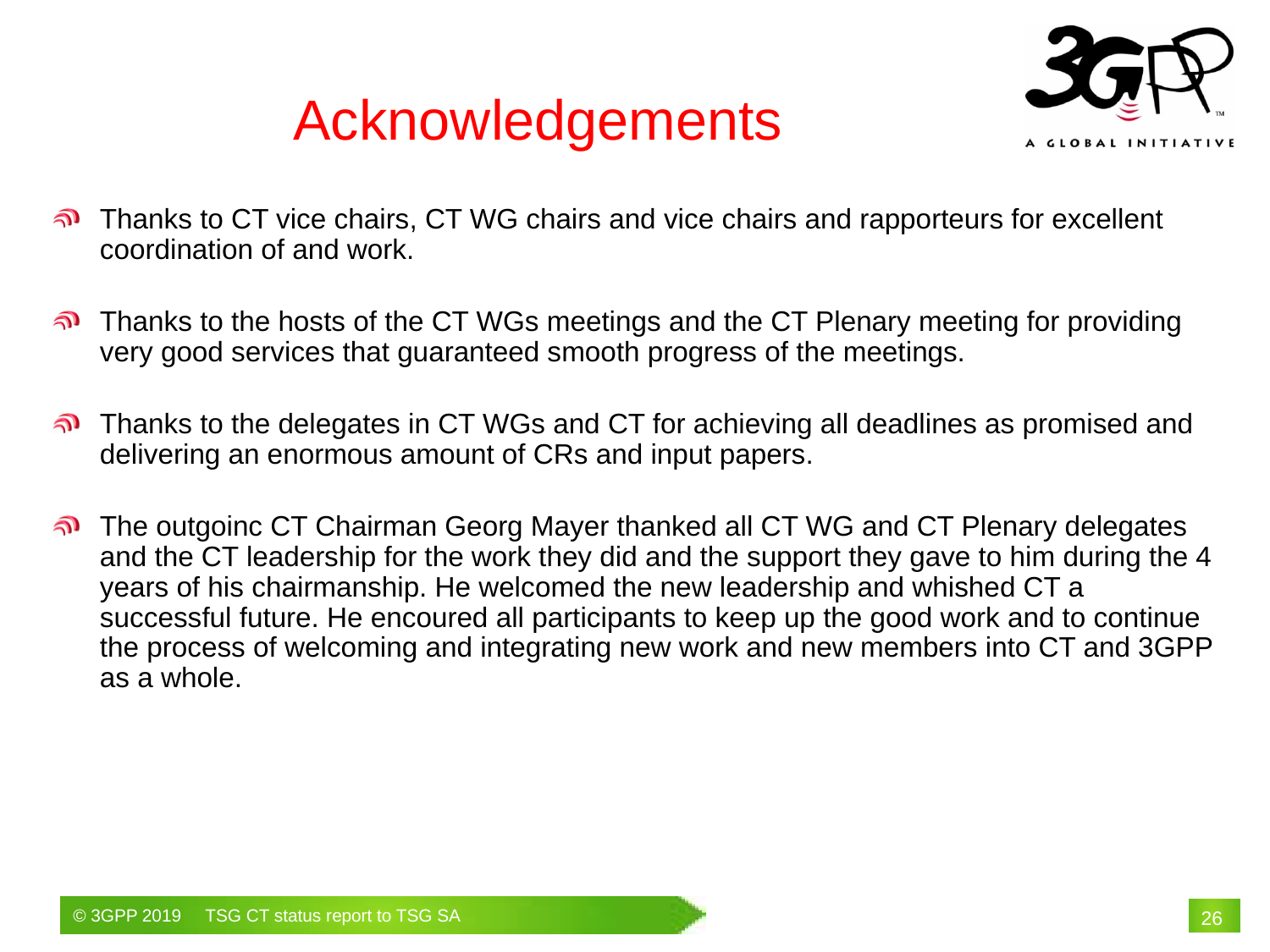

Acknowledgements

Thanks to CT vice chairs, CT WG chairs and vice chairs and rapporteurs for excellent coordination of and work.

Thanks to the hosts of the CT WGs meetings and the CT Plenary meeting for providing very good services that guaranteed smooth progress of the meetings.

Thanks to the delegates in CT WGs and CT for achieving all deadlines as promised and delivering an enormous amount of CRs and input papers.

The outgoinc CT Chairman Georg Mayer thanked all CT WG and CT Plenary delegates and the CT leadership for the work they did and the support they gave to him during the 4 years of his chairmanship. He welcomed the new leadership and whished CT a successful future. He encoured all participants to keep up the good work and to continue the process of welcoming and integrating new work and new members into CT and 3GPP as a whole.
# 26